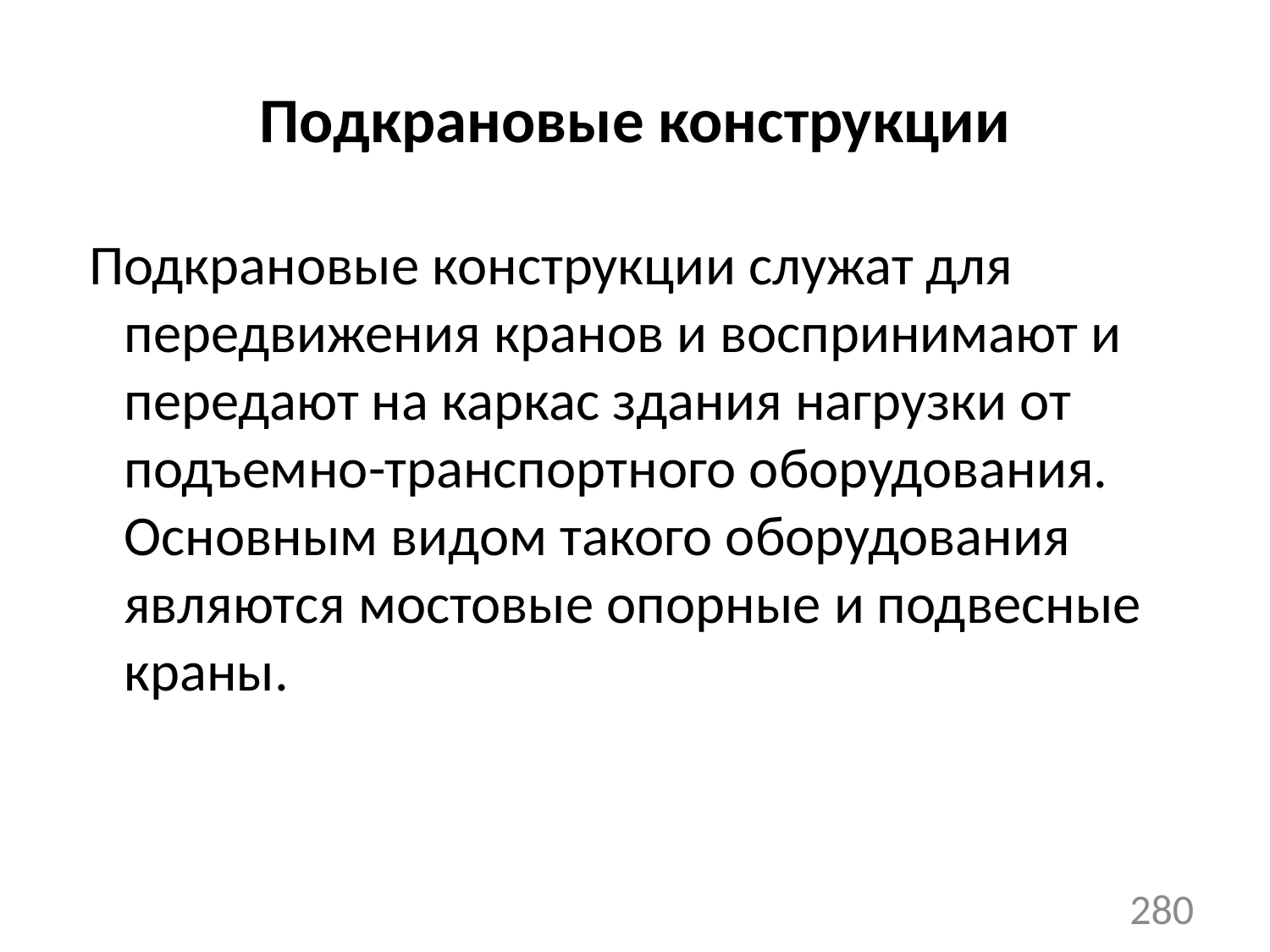

Подкрановые конструкции
 Подкрановые конструкции служат для передвижения кранов и воспринимают и передают на каркас здания нагрузки от подъемно-транспортного оборудования. Основным видом такого оборудования являются мостовые опорные и подвесные краны.
280